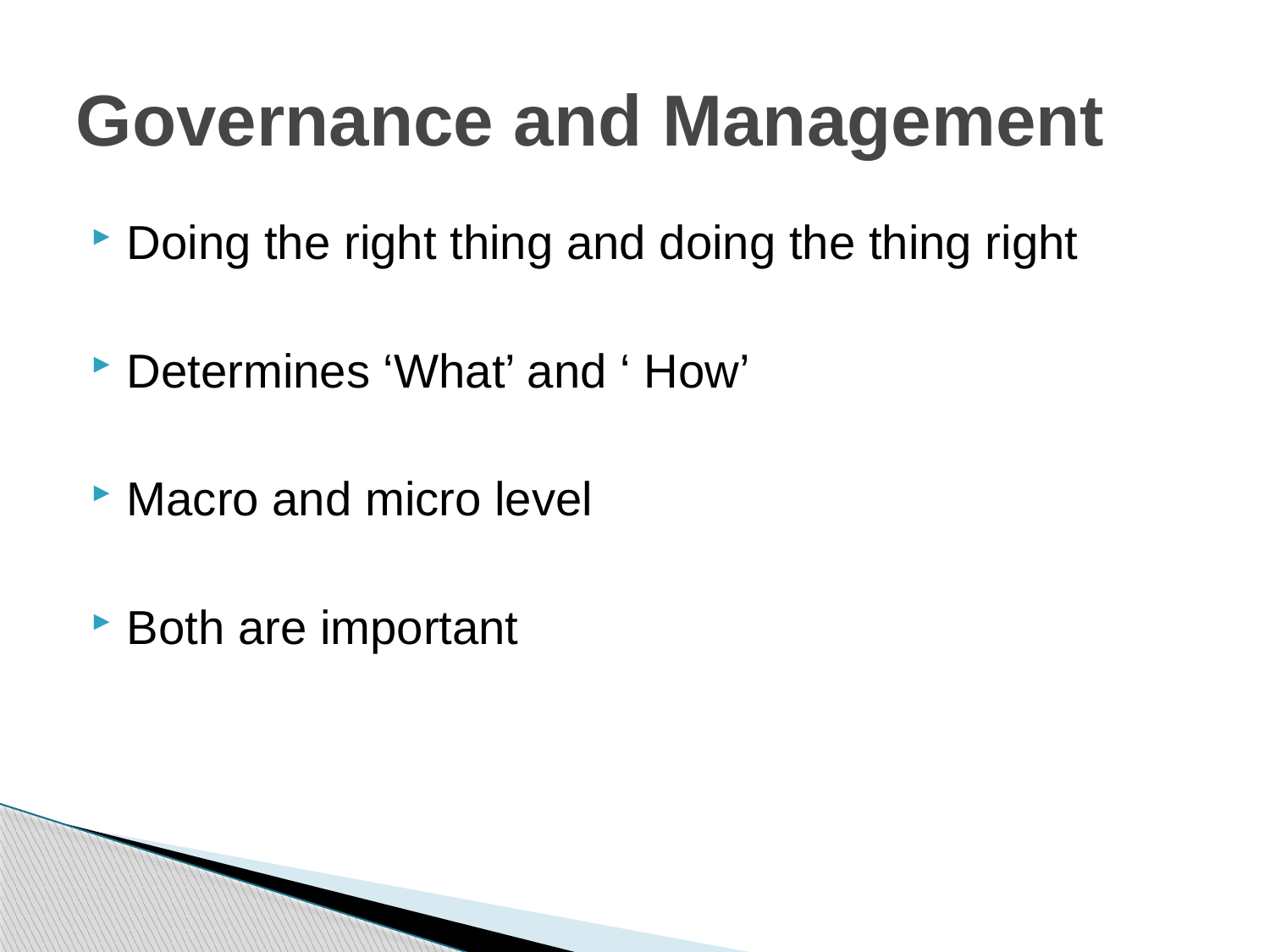

# Governance and Management
Doing the right thing and doing the thing right

Determines ‘What’ and ‘ How’

Macro and micro level

Both are important